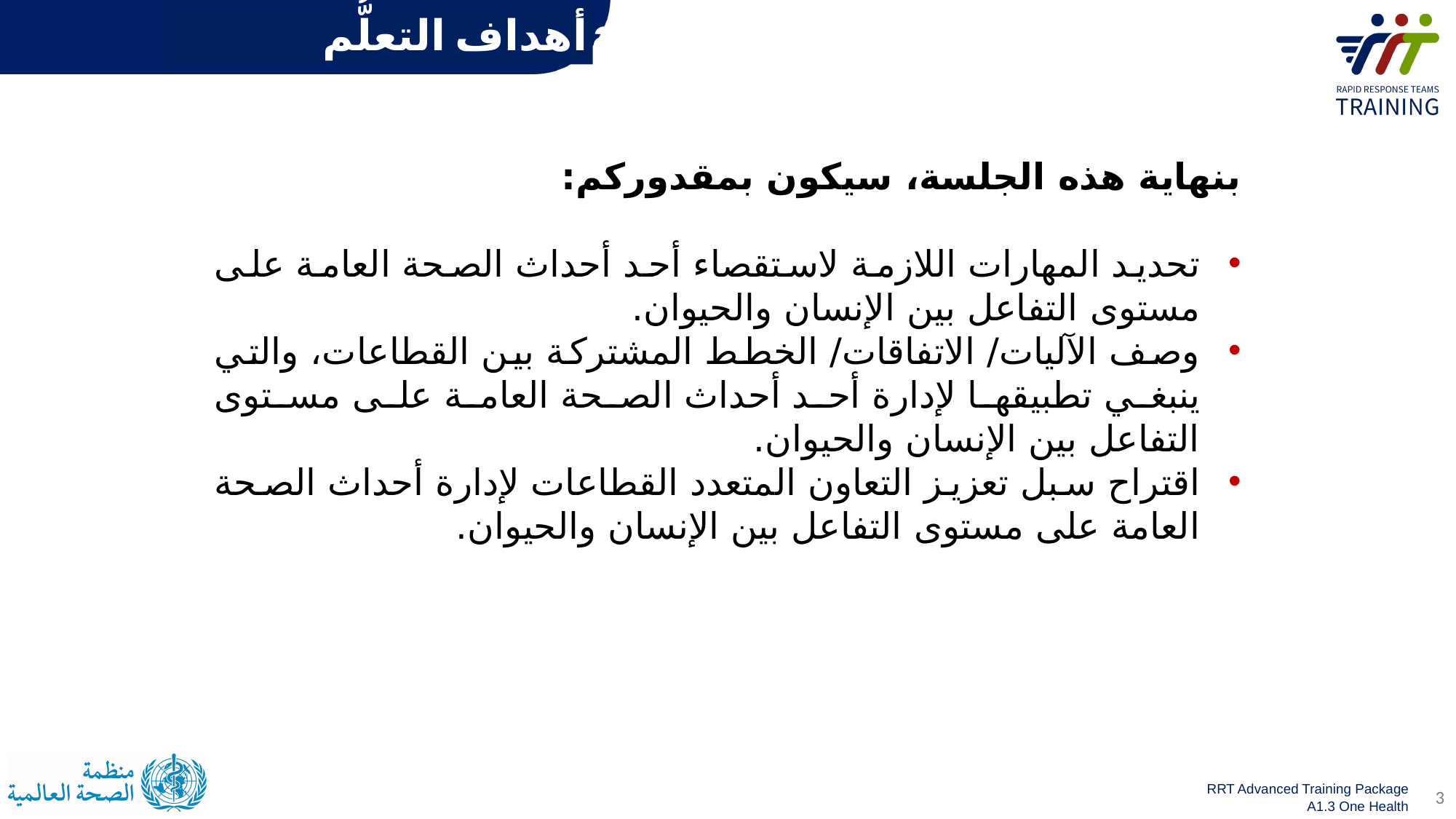

أهداف التعلُّم
بنهاية هذه الجلسة، سيكون بمقدوركم:

تحديد المهارات اللازمة لاستقصاء أحد أحداث الصحة العامة على مستوى التفاعل بين الإنسان والحيوان.
وصف الآليات/ الاتفاقات/ الخطط المشتركة بين القطاعات، والتي ينبغي تطبيقها لإدارة أحد أحداث الصحة العامة على مستوى التفاعل بين الإنسان والحيوان.
اقتراح سبل تعزيز التعاون المتعدد القطاعات لإدارة أحداث الصحة العامة على مستوى التفاعل بين الإنسان والحيوان.